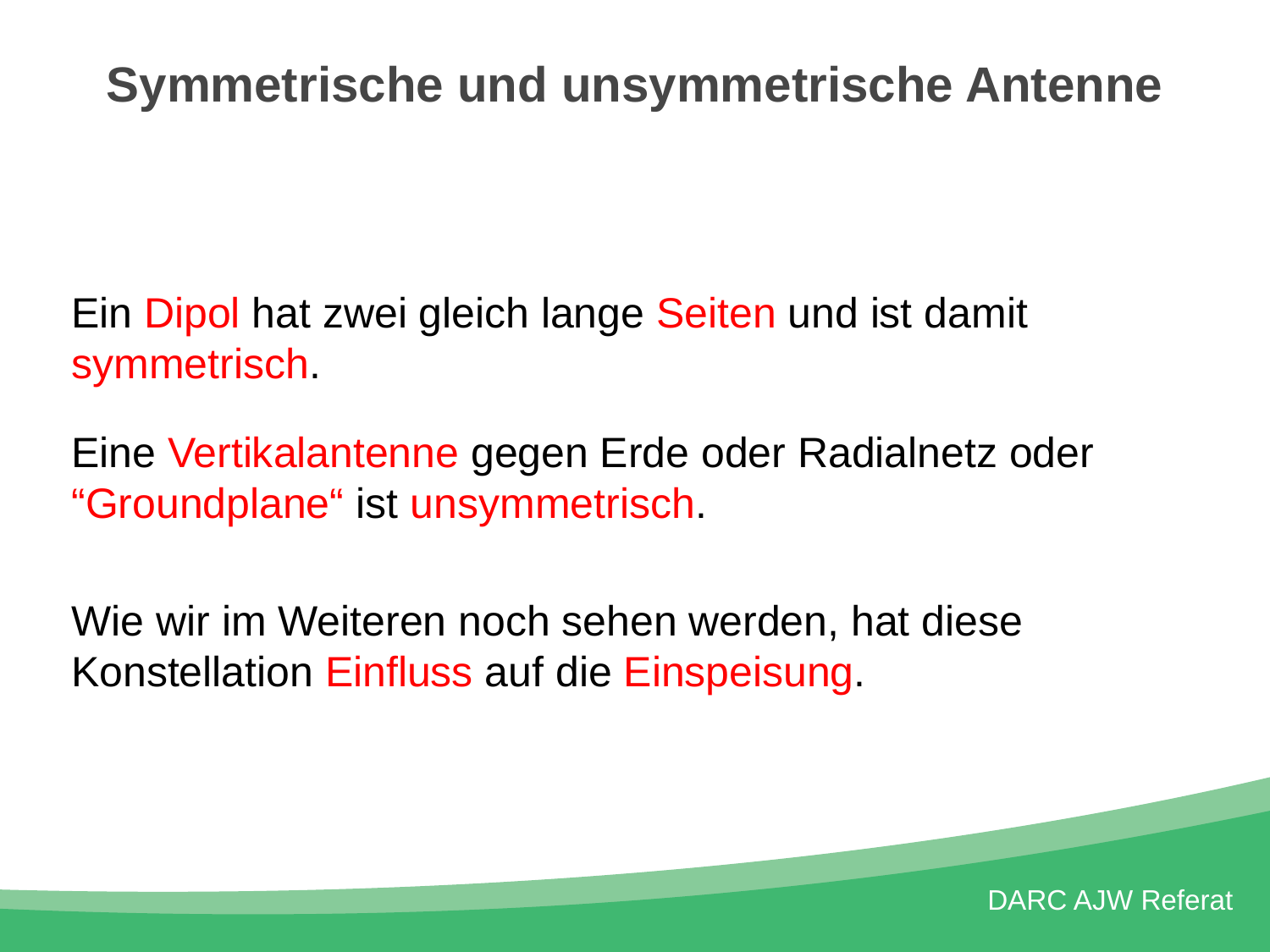

Symmetrische und unsymmetrische Antenne

Ein Dipol hat zwei gleich lange Seiten und ist damit symmetrisch.
Eine Vertikalantenne gegen Erde oder Radialnetz oder “Groundplane“ ist unsymmetrisch.

Wie wir im Weiteren noch sehen werden, hat diese Konstellation Einfluss auf die Einspeisung.